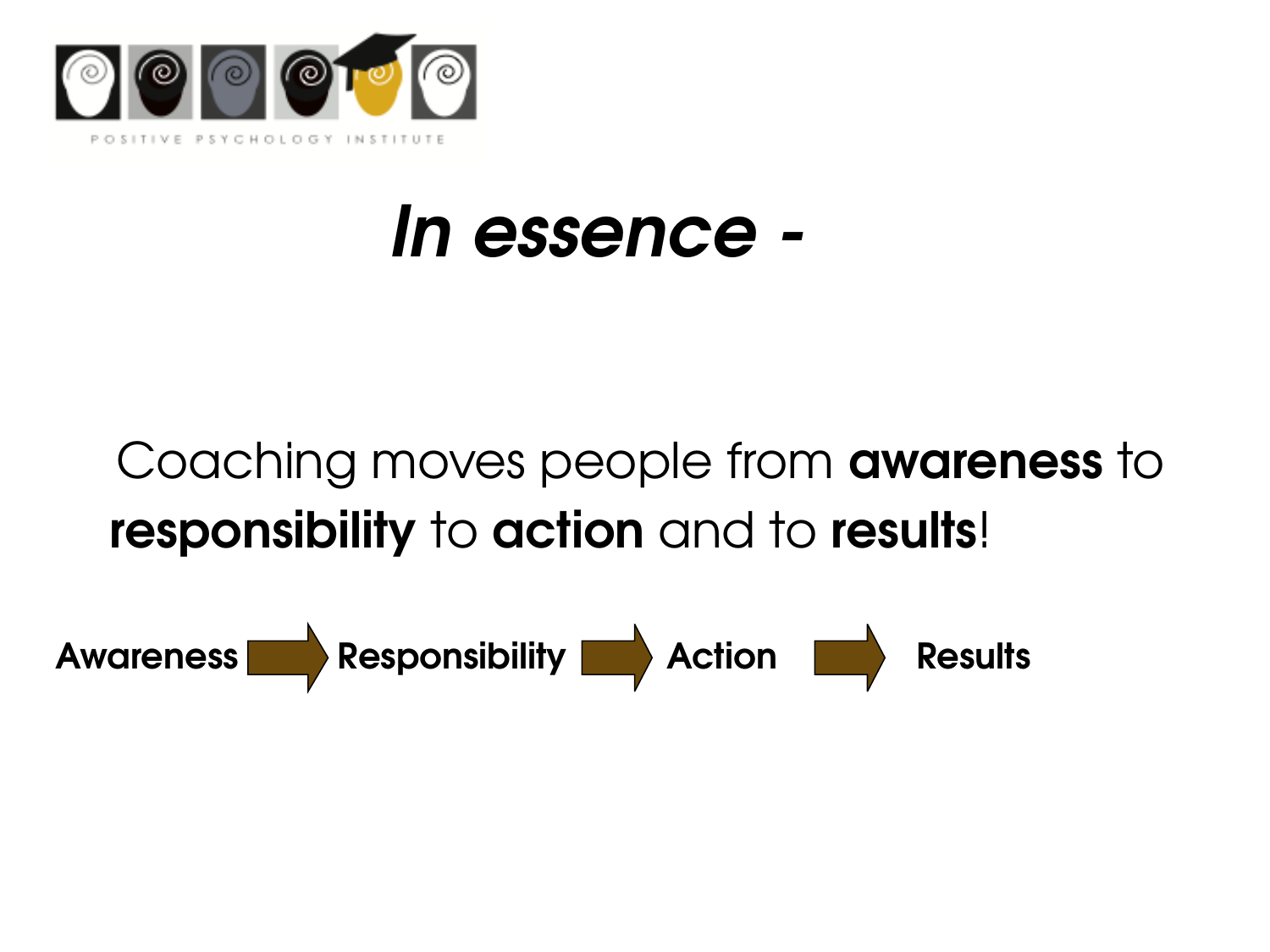

# In essence -
	 Coaching moves people from awareness to
    responsibility to action and to results!

Awareness          Responsibility          Action              Results